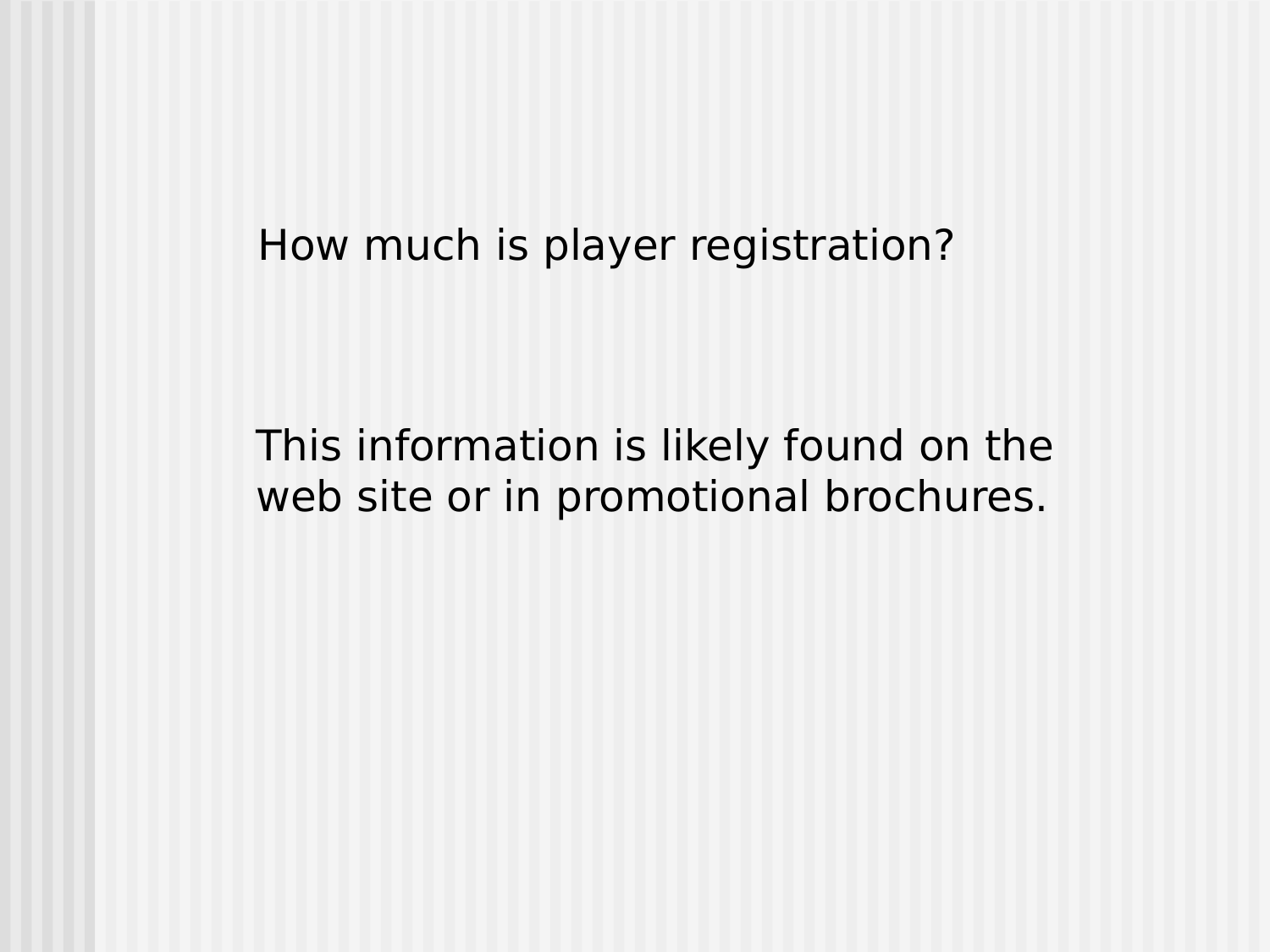

How much is player registration?
This information is likely found on the web site or in promotional brochures.